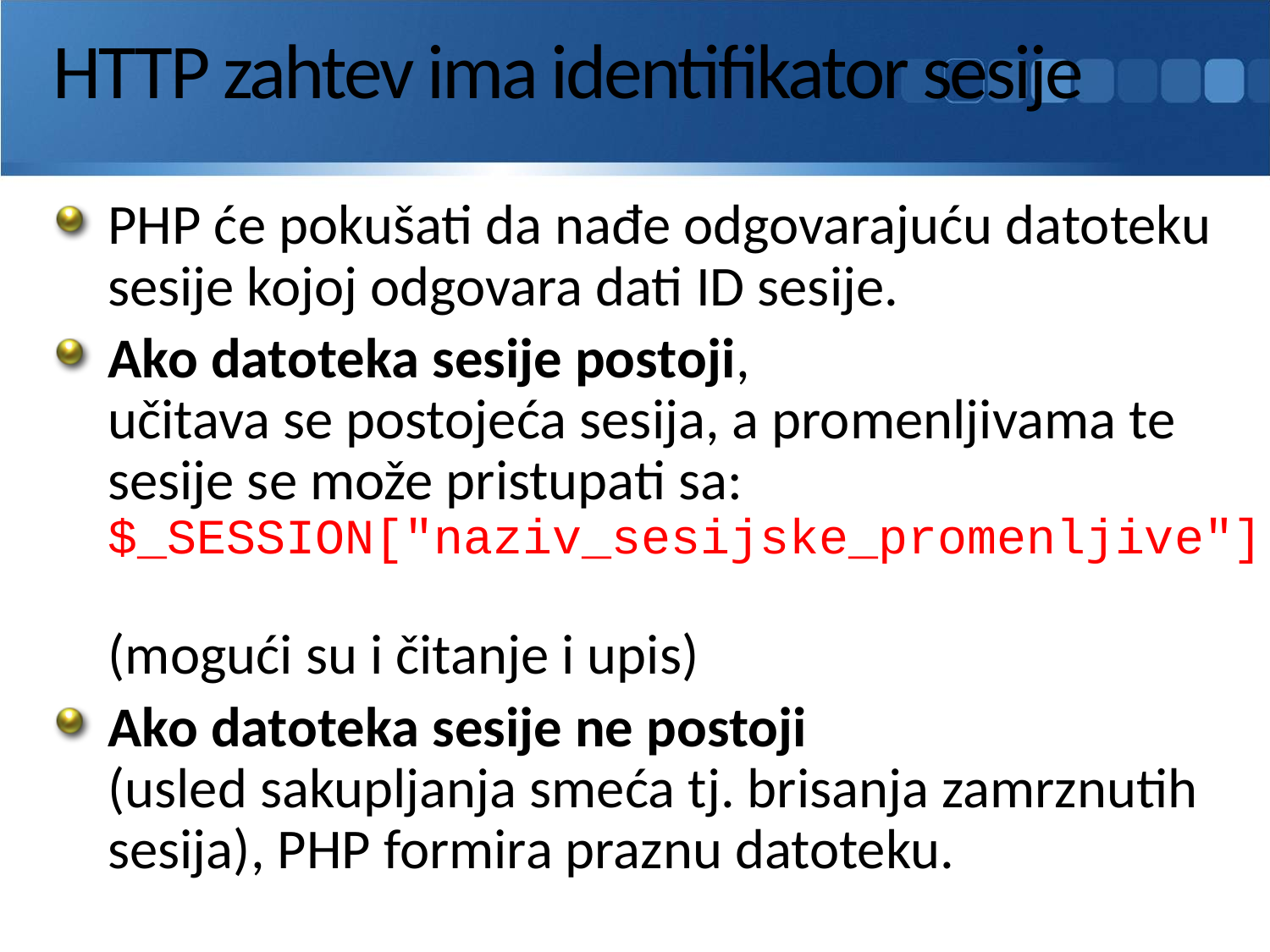

# HTTP zahtev ima identifikator sesije
PHP će pokušati da nađe odgovarajuću datoteku sesije kojoj odgovara dati ID sesije.
Ako datoteka sesije postoji,
učitava se postojeća sesija, a promenljivama te sesije se može pristupati sa: $_SESSION["naziv_sesijske_promenljive"]
(mogući su i čitanje i upis)
Ako datoteka sesije ne postoji
(usled sakupljanja smeća tj. brisanja zamrznutih sesija), PHP formira praznu datoteku.